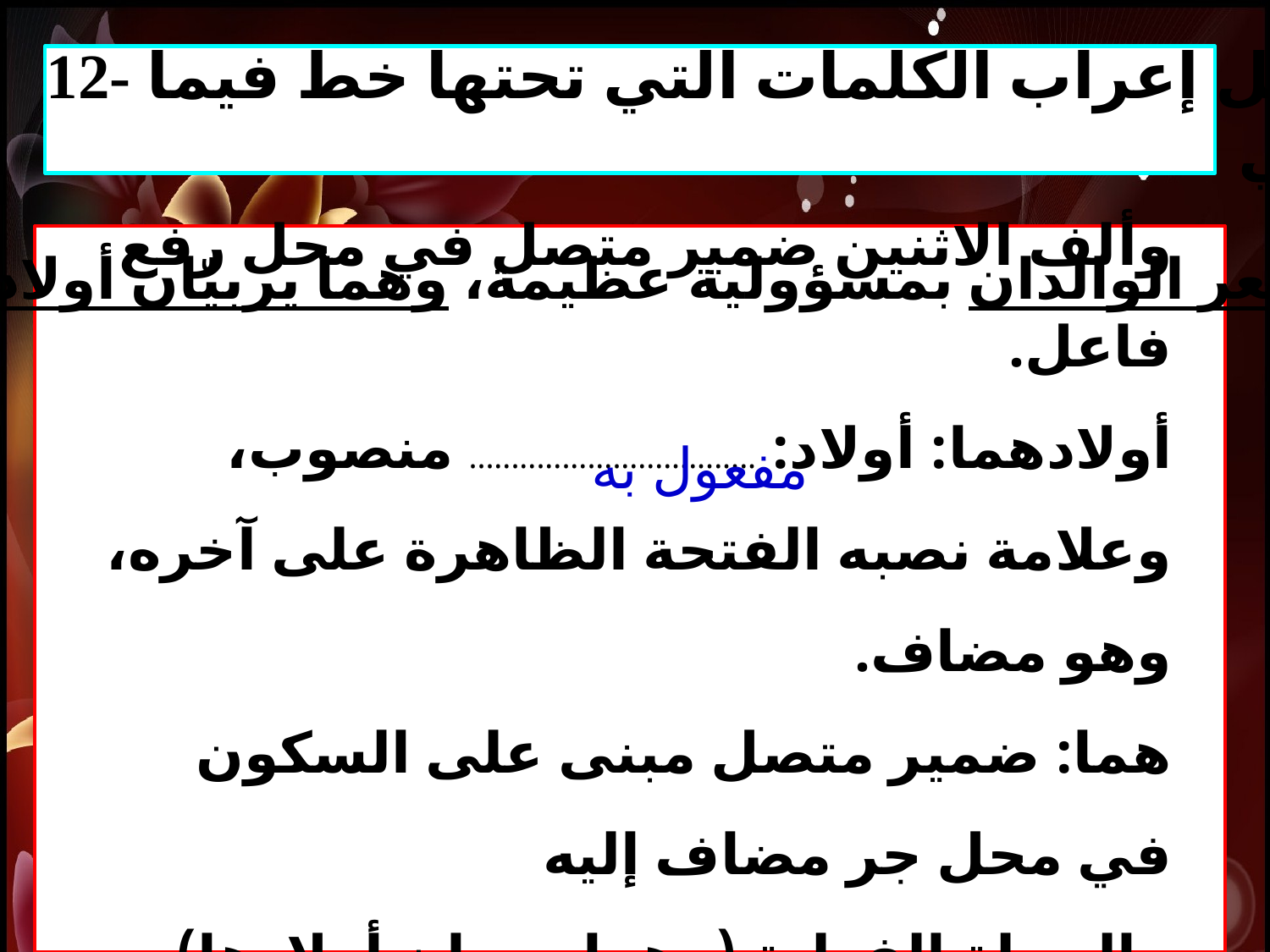

12- أكمل إعراب الكلمات التي تحتها خط فيما يلي:

ب. يشعر الوالدان بمسؤولية عظيمة، وهما يربيّان أولادهما.
وألف الاثنين ضمير متصل في محل رفع فاعل.
أولادهما: أولاد: .................................. منصوب، وعلامة نصبه الفتحة الظاهرة على آخره، وهو مضاف.
هما: ضمير متصل مبنى على السكون في محل جر مضاف إليه
والجملة الفعلية (وهما يربيان أولادها) في محل نصب حال.
مفعول به